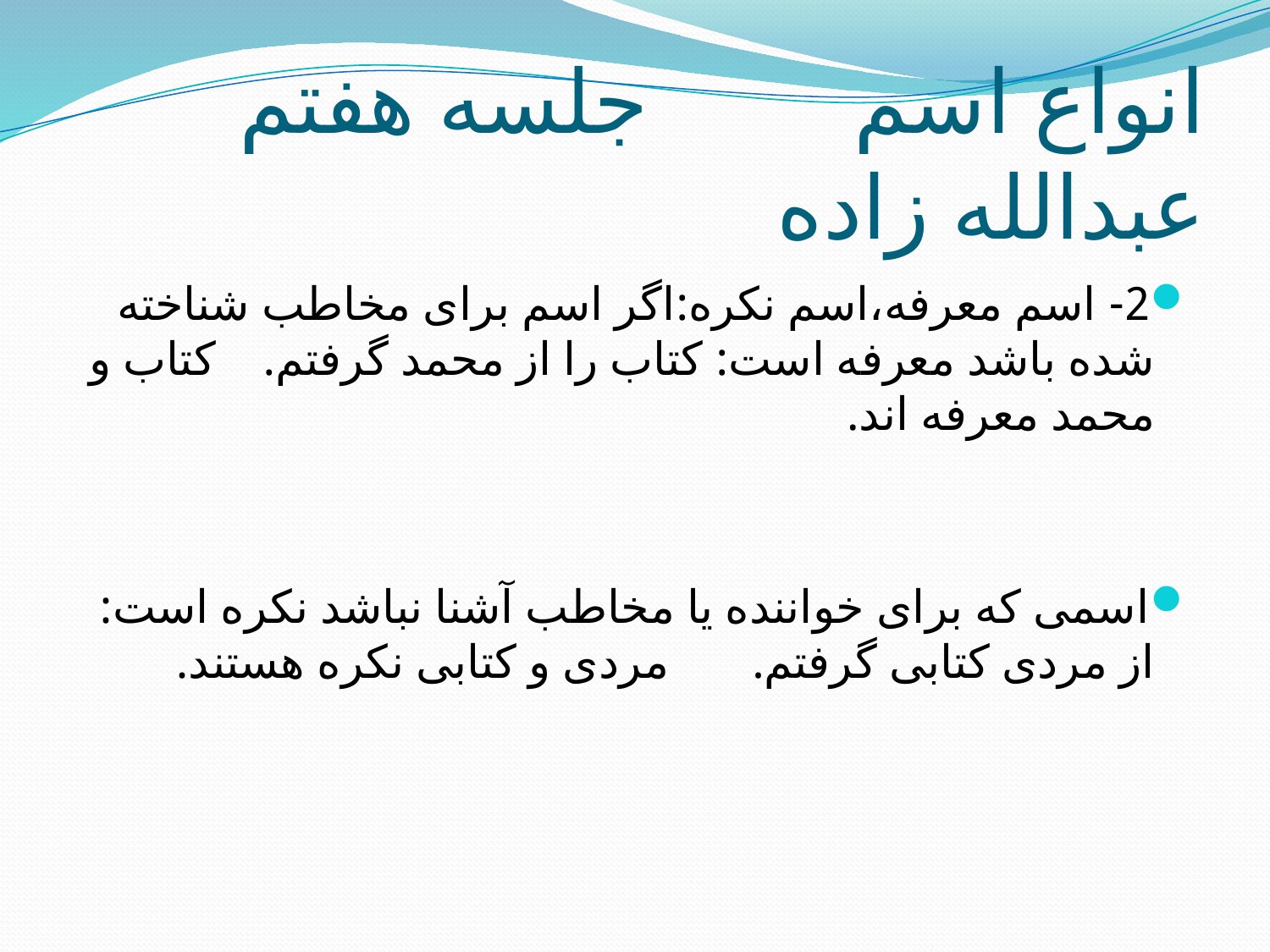

# انواع اسم         جلسه هفتم        عبدالله زاده
2- اسم معرفه،اسم نکره:اگر اسم برای مخاطب شناخته شده باشد معرفه است: کتاب را از محمد گرفتم.    کتاب و محمد معرفه اند.

اسمی که برای خواننده یا مخاطب آشنا نباشد نکره است: از مردی کتابی گرفتم.       مردی و کتابی نکره هستند.